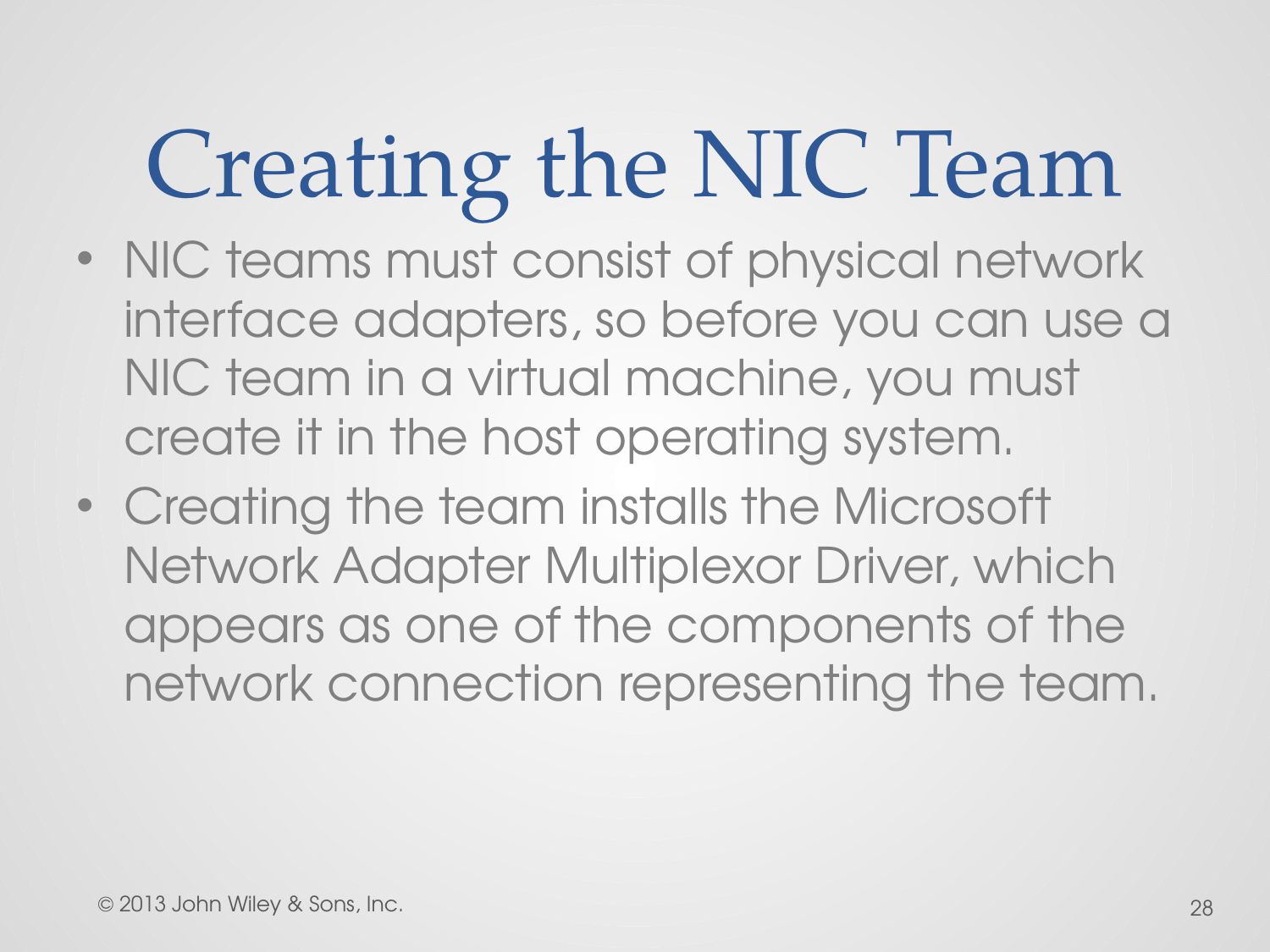

# Creating the NIC Team
NIC teams must consist of physical network interface adapters, so before you can use a NIC team in a virtual machine, you must create it in the host operating system.
Creating the team installs the Microsoft Network Adapter Multiplexor Driver, which appears as one of the components of the network connection representing the team.
© 2013 John Wiley & Sons, Inc.
28